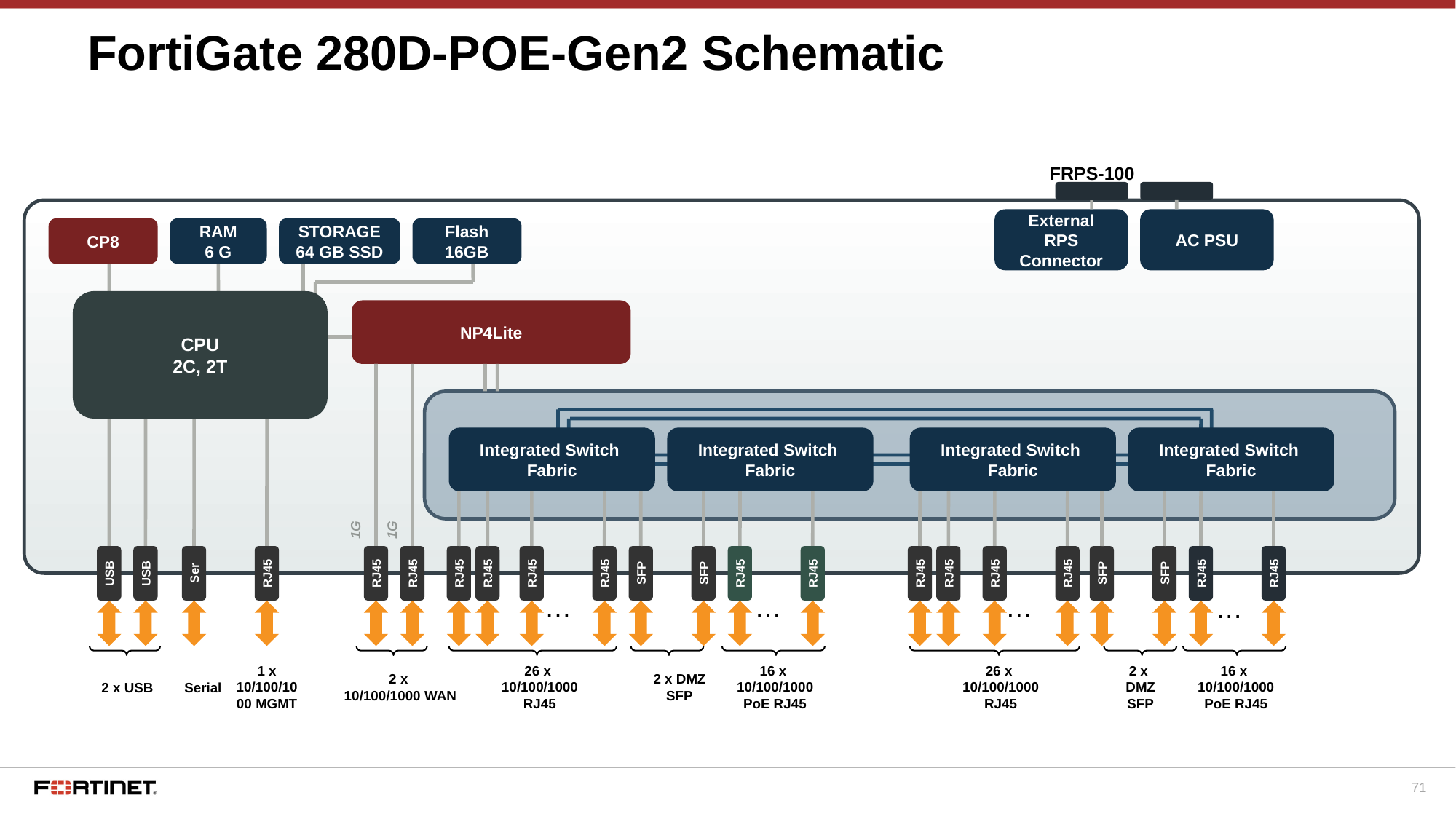

# FortiGate 280D-POE-Gen2 Schematic
FRPS-100

External RPS Connector
AC PSU
CP8
RAM
6 G
STORAGE
64 GB SSD
Flash
16GB

CPU
2C, 2T
NP4Lite

Integrated Switch
Fabric
Integrated Switch
Fabric
Integrated Switch
Fabric
Integrated Switch
Fabric

1G
1G
USB
USB
Ser
RJ45
RJ45
RJ45
RJ45
RJ45
RJ45
RJ45
SFP
SFP
RJ45
RJ45
RJ45
RJ45
RJ45
RJ45
SFP
SFP
RJ45
RJ45

…
…
…
…

1 x 10/100/1000 MGMT
26 x
10/100/1000
RJ45
16 x
10/100/1000
PoE RJ45
26 x
10/100/1000
RJ45
2 x
DMZ
SFP
16 x
10/100/1000
PoE RJ45
2 x
10/100/1000 WAN
2 x DMZ
SFP
2 x USB
Serial